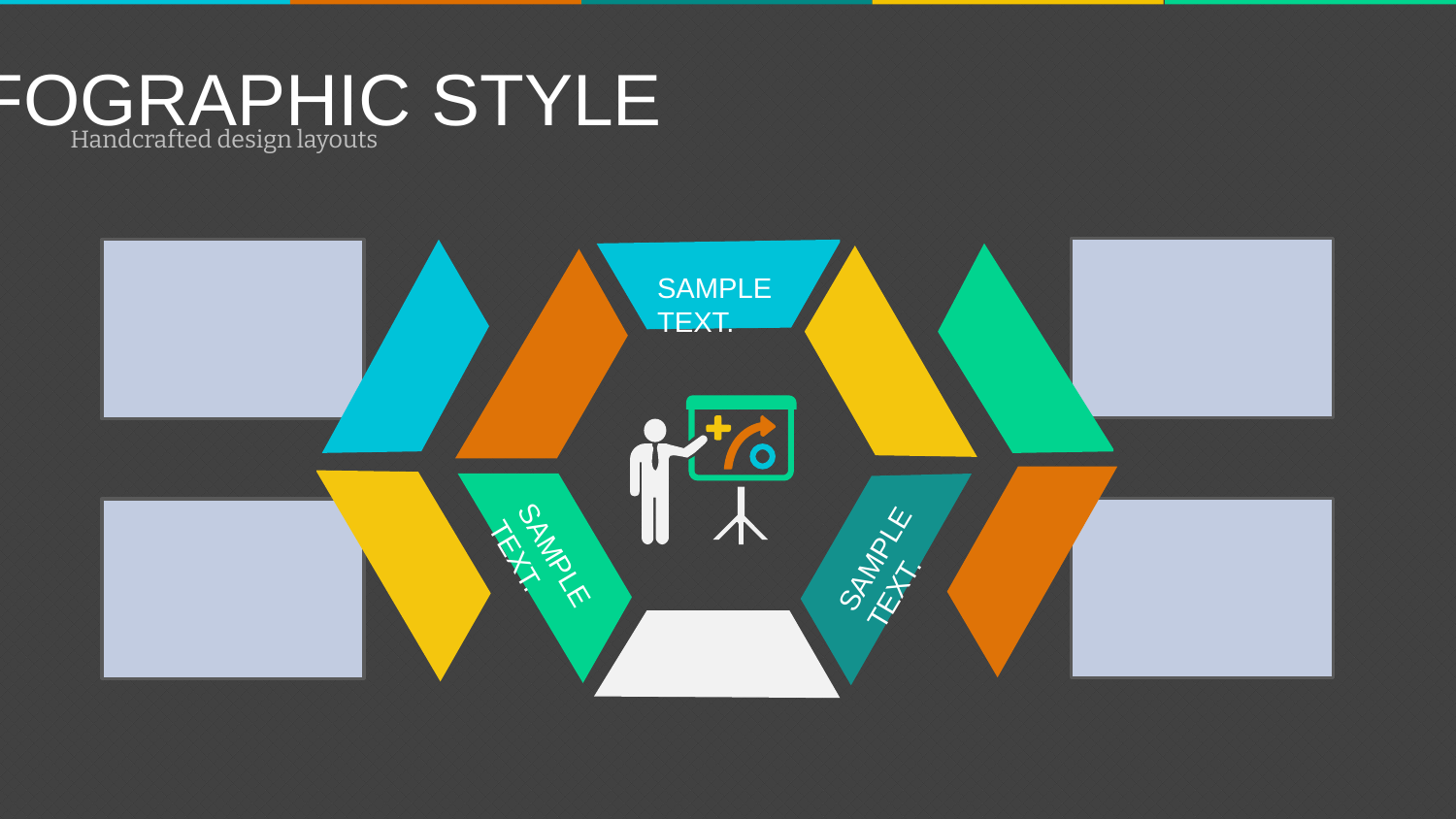

INFOGRAPHIC STYLE
Handcrafted design layouts

SAMPLE TEXT.

SAMPLE TEXT.
SAMPLE TEXT.